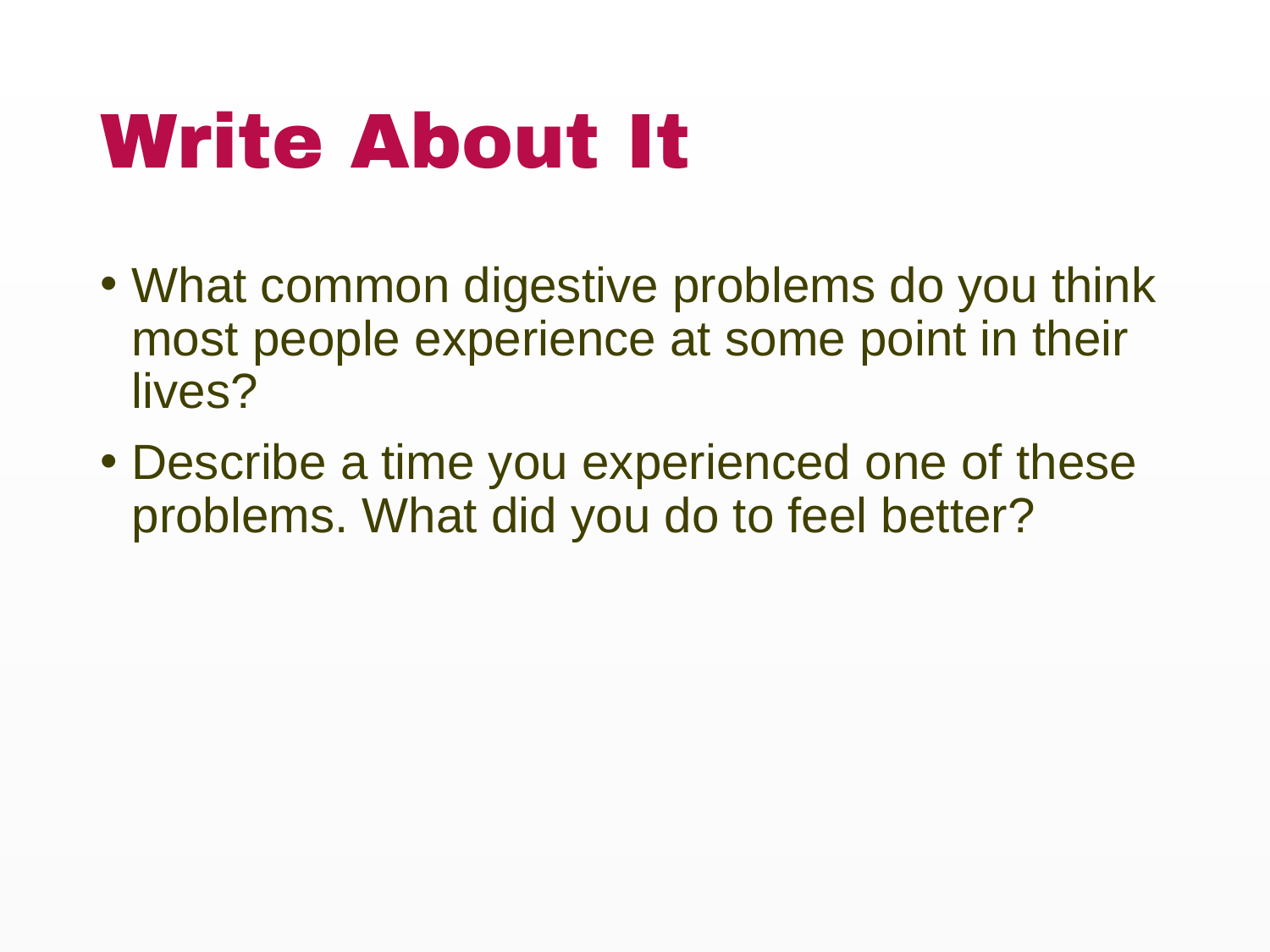

# Write About It
What common digestive problems do you think most people experience at some point in their lives?
Describe a time you experienced one of these problems. What did you do to feel better?